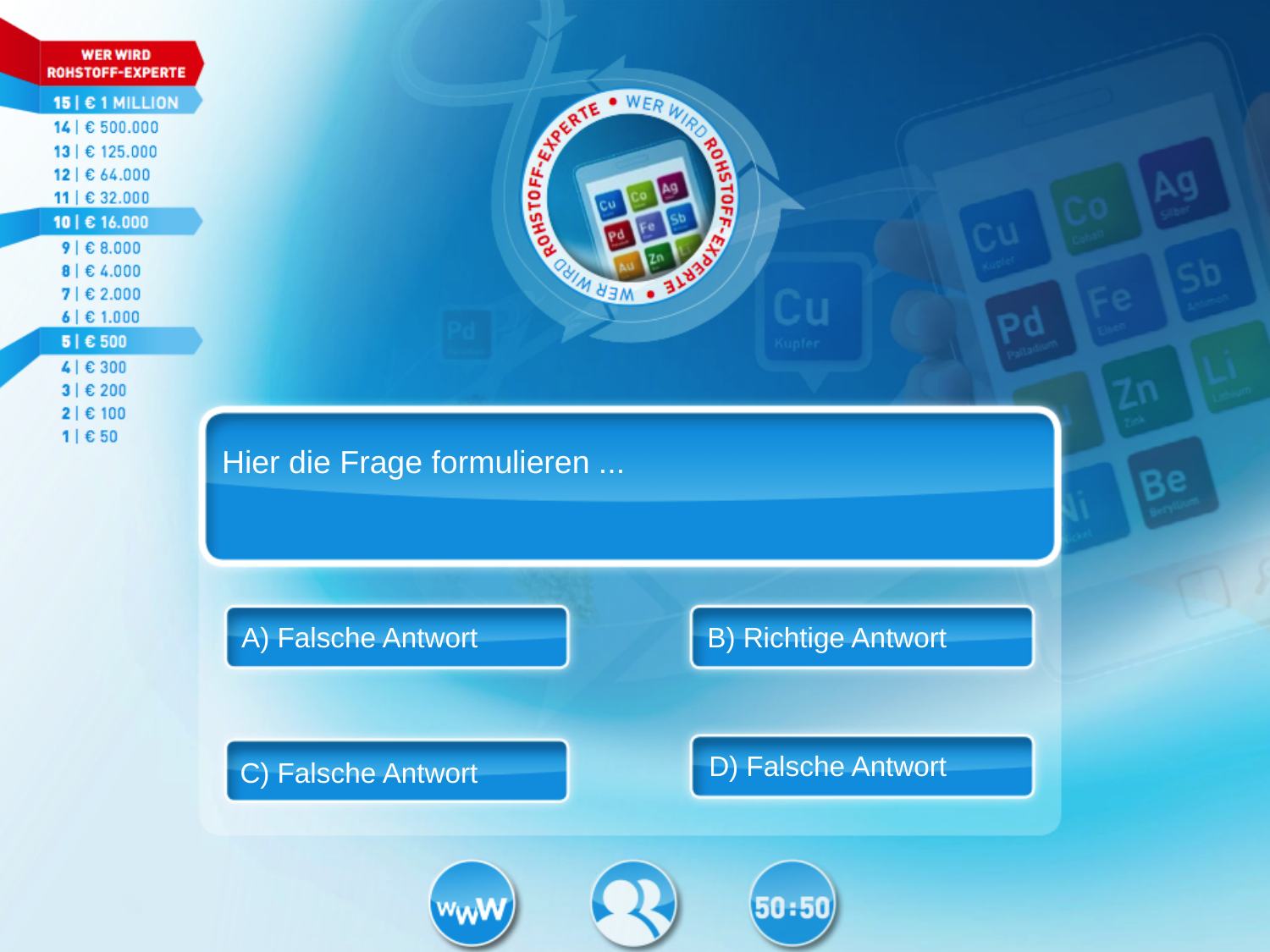

Hier die Frage formulieren ...
A) Falsche Antwort
B) Richtige Antwort
D) Falsche Antwort
C) Falsche Antwort